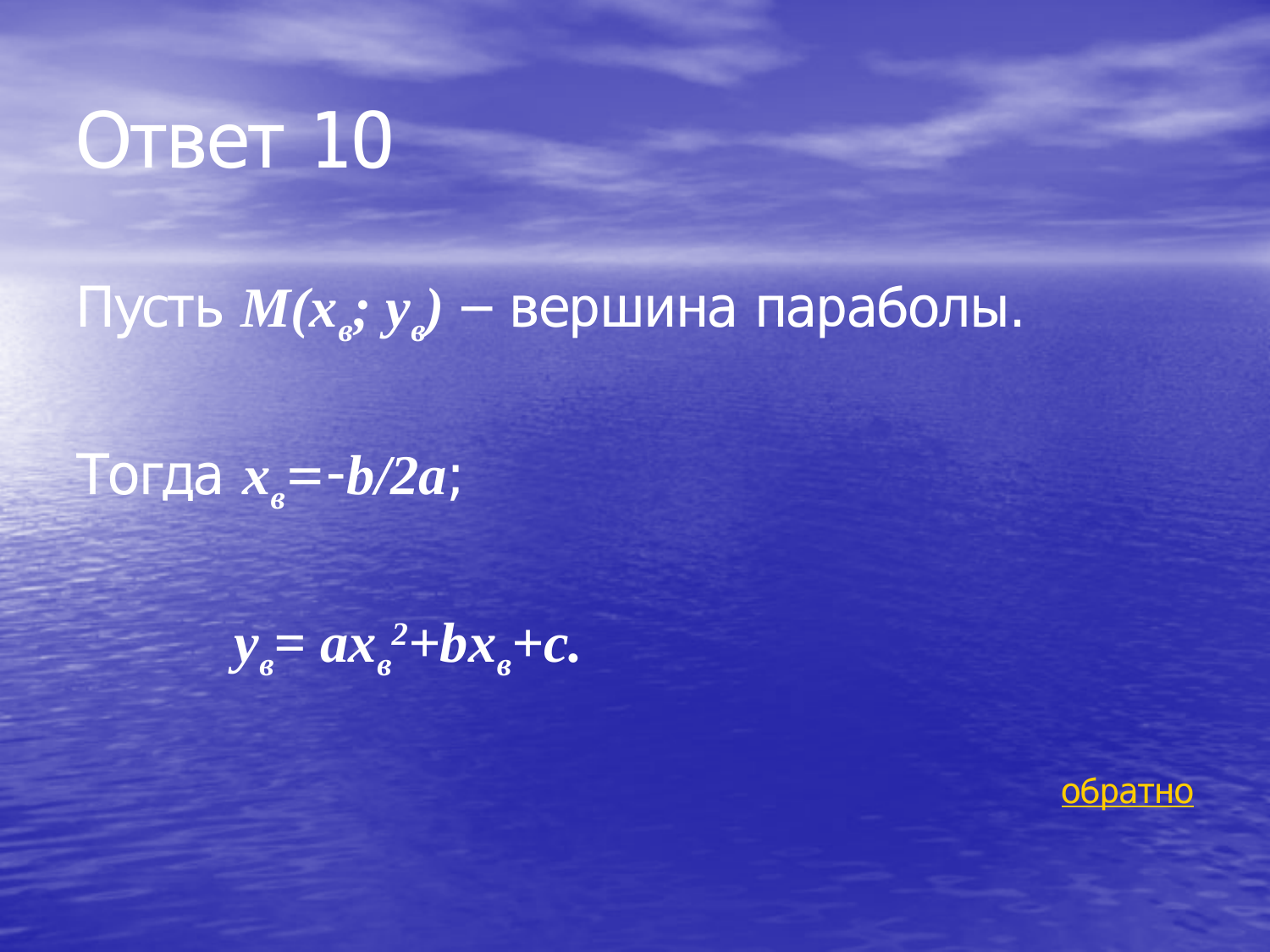

# Ответ 10
Пусть М(хв; ув) – вершина параболы.

Тогда хв=-b/2a;

         ув= ахв2+bхв+c.

обратно